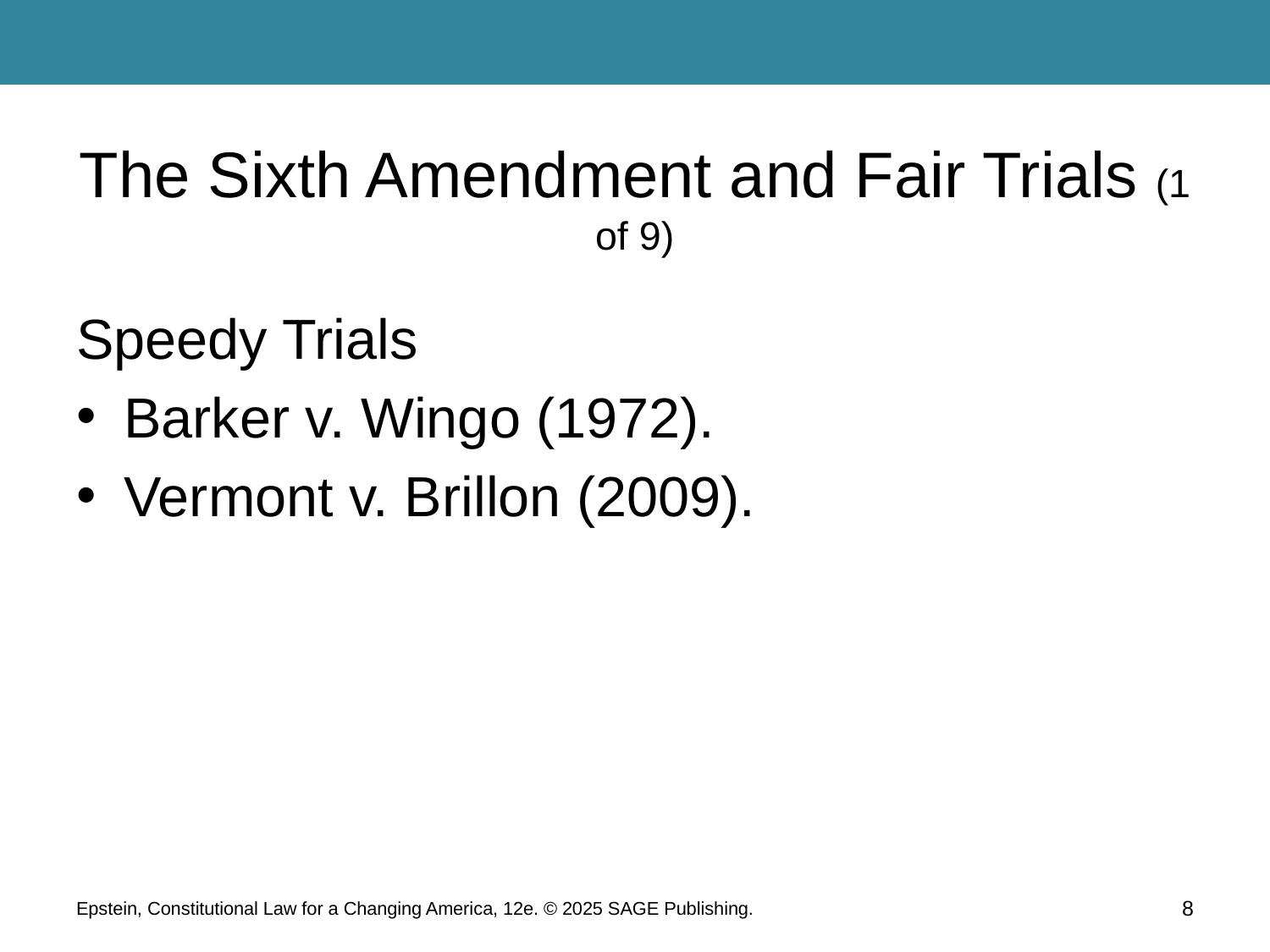

# The Sixth Amendment and Fair Trials (1 of 9)
Speedy Trials
Barker v. Wingo (1972).
Vermont v. Brillon (2009).
Epstein, Constitutional Law for a Changing America, 12e. © 2025 SAGE Publishing.
8